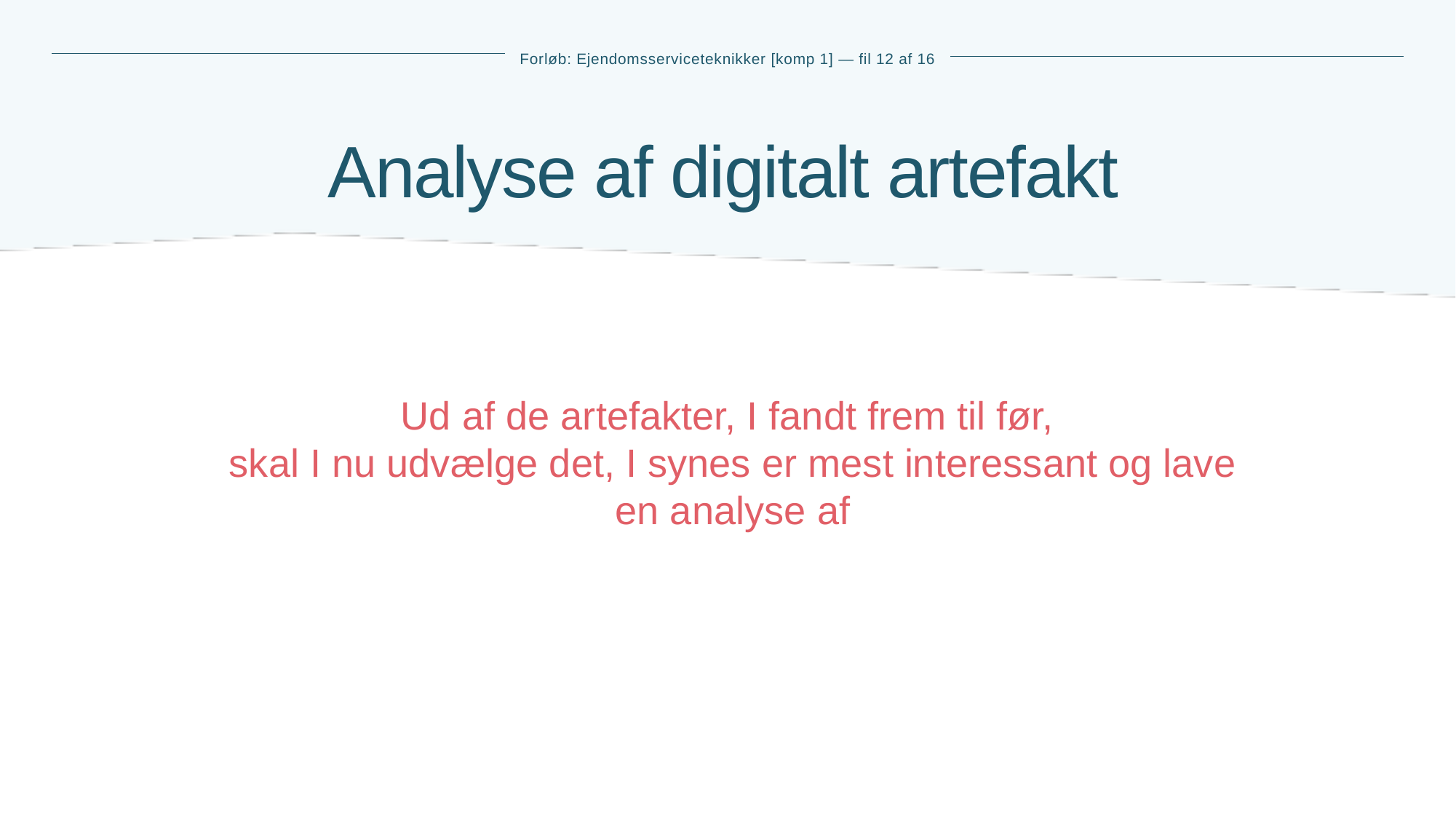

Analyse af digitalt artefakt

Ud af de artefakter, I fandt frem til før,
skal I nu udvælge det, I synes er mest interessant og lave en analyse af